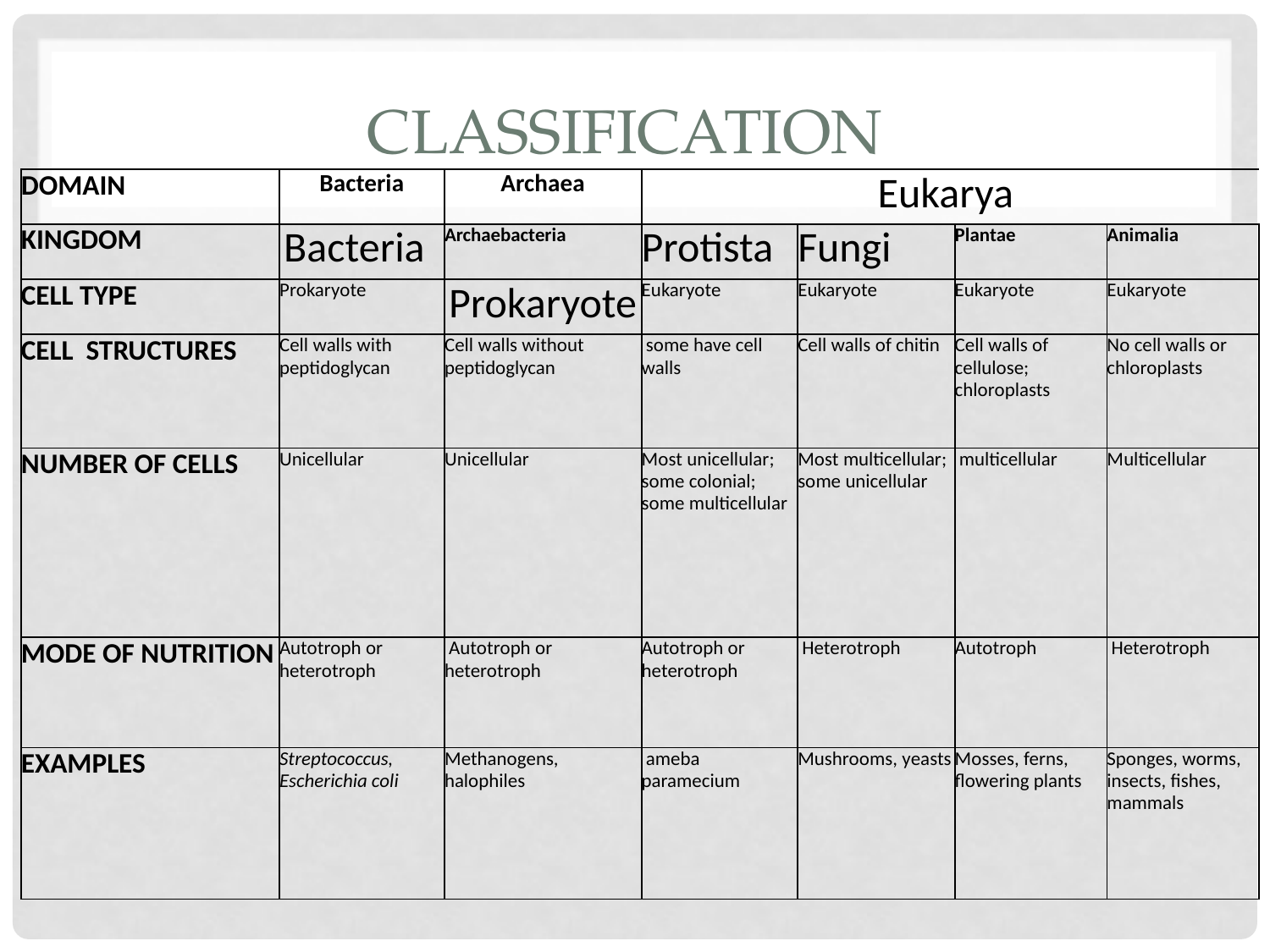

# Classification
| DOMAIN | Bacteria | Archaea | Eukarya |  |  |  |
| --- | --- | --- | --- | --- | --- | --- |
| KINGDOM | Bacteria | Archaebacteria | Protista | Fungi | Plantae | Animalia |
| CELL TYPE | Prokaryote | Prokaryote | Eukaryote | Eukaryote | Eukaryote | Eukaryote |
| CELL STRUCTURES | Cell walls with peptidoglycan | Cell walls without peptidoglycan | some have cell walls | Cell walls of chitin | Cell walls of cellulose; chloroplasts | No cell walls or chloroplasts |
| NUMBER OF CELLS | Unicellular | Unicellular | Most unicellular; some colonial; some multicellular | Most multicellular; some unicellular | multicellular | Multicellular |
| MODE OF NUTRITION | Autotroph or heterotroph | Autotroph or heterotroph | Autotroph or heterotroph | Heterotroph | Autotroph | Heterotroph |
| EXAMPLES | Streptococcus, Escherichia coli | Methanogens, halophiles | ameba paramecium | Mushrooms, yeasts | Mosses, ferns, flowering plants | Sponges, worms, insects, fishes, mammals |